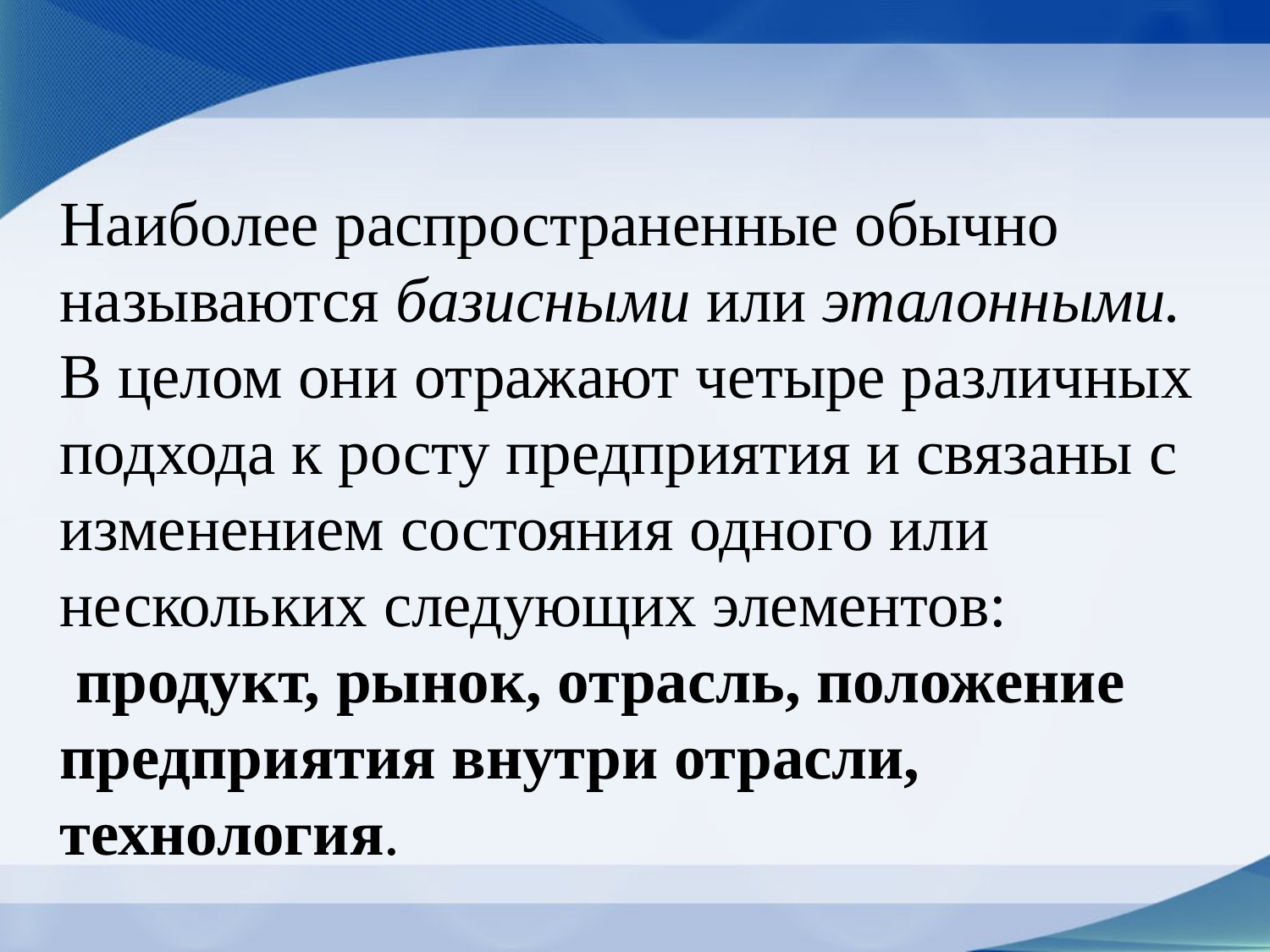

# Наиболее распространенные обычно называются базисными или эталонными. В целом они отражают четыре различных подхода к росту предприятия и связаны с изменением состояния одного или нескольких следующих элементов: продукт, рынок, отрасль, положение предприятия внутри отрасли, технология.